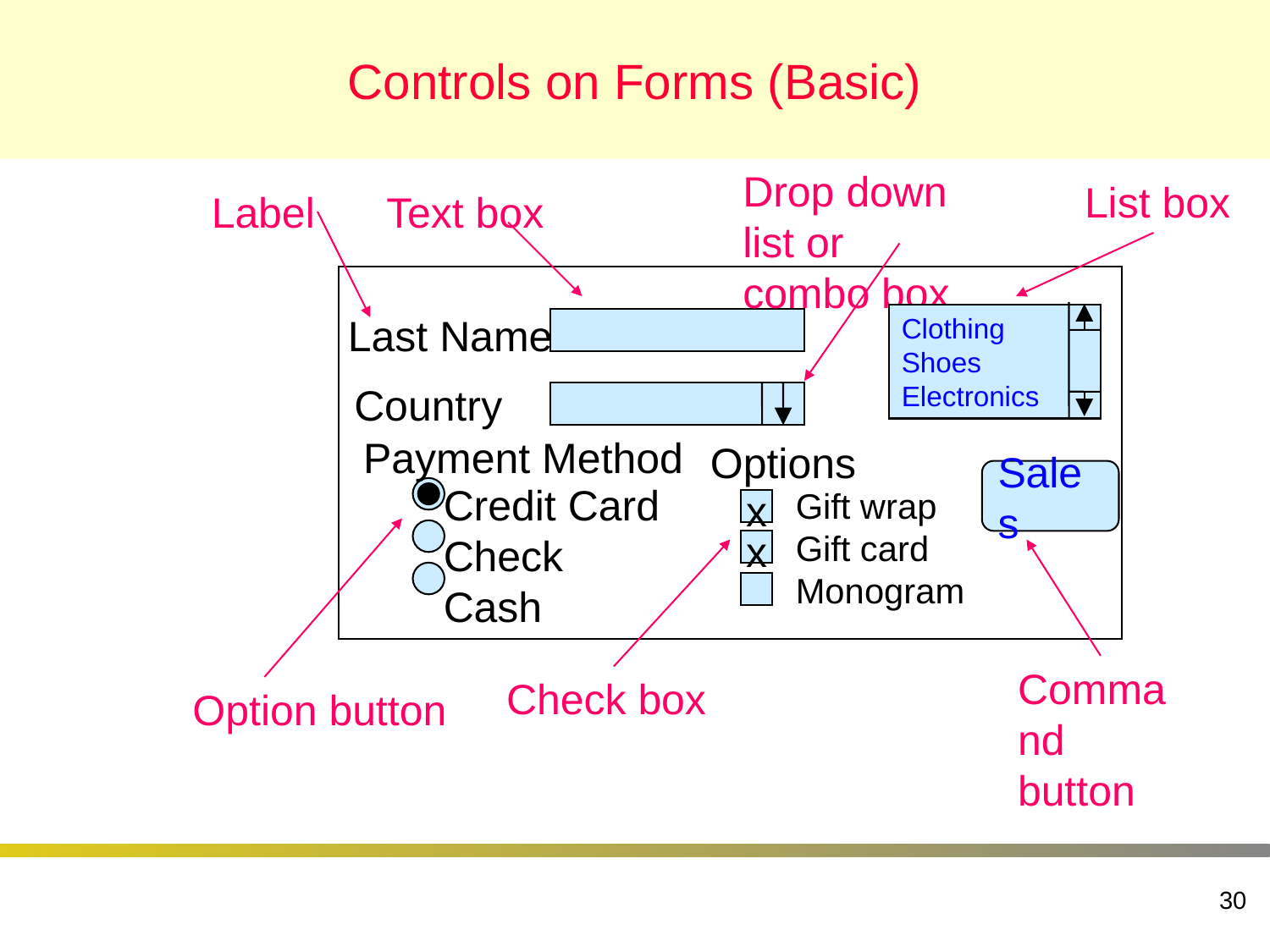

# Controls on Forms (Basic)
Drop down list or combo box
List box
Label
Text box

Last Name
Clothing
Shoes
Electronics

Country

Payment Method
Options
Sales
Credit Card
Check
Cash
Gift wrap
Gift card
Monogram

x

x

Command button
Check box
Option button
30